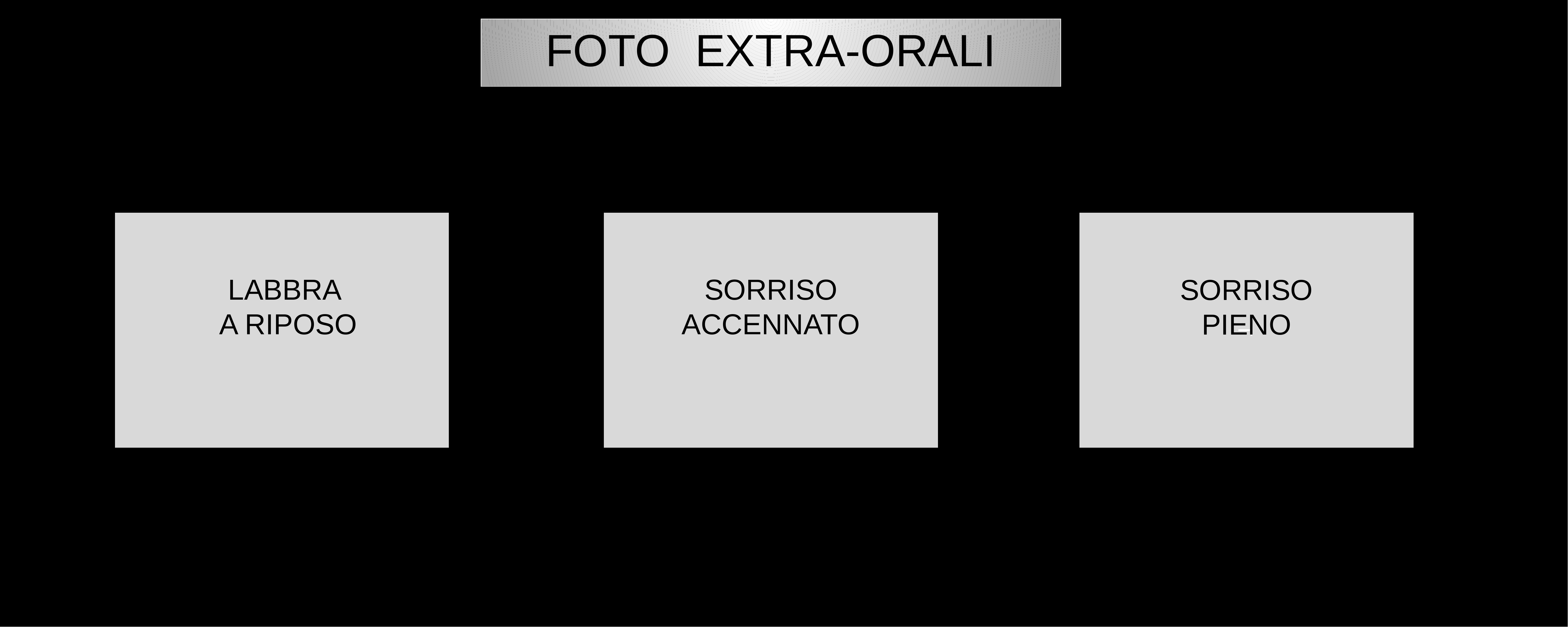

FOTO  EXTRA-ORALI

T
Eventuali immagini di profilo
delle zone di interesse
LABBRA
A RIPOSO
SORRISO ACCENNATO
SORRISO
PIENO